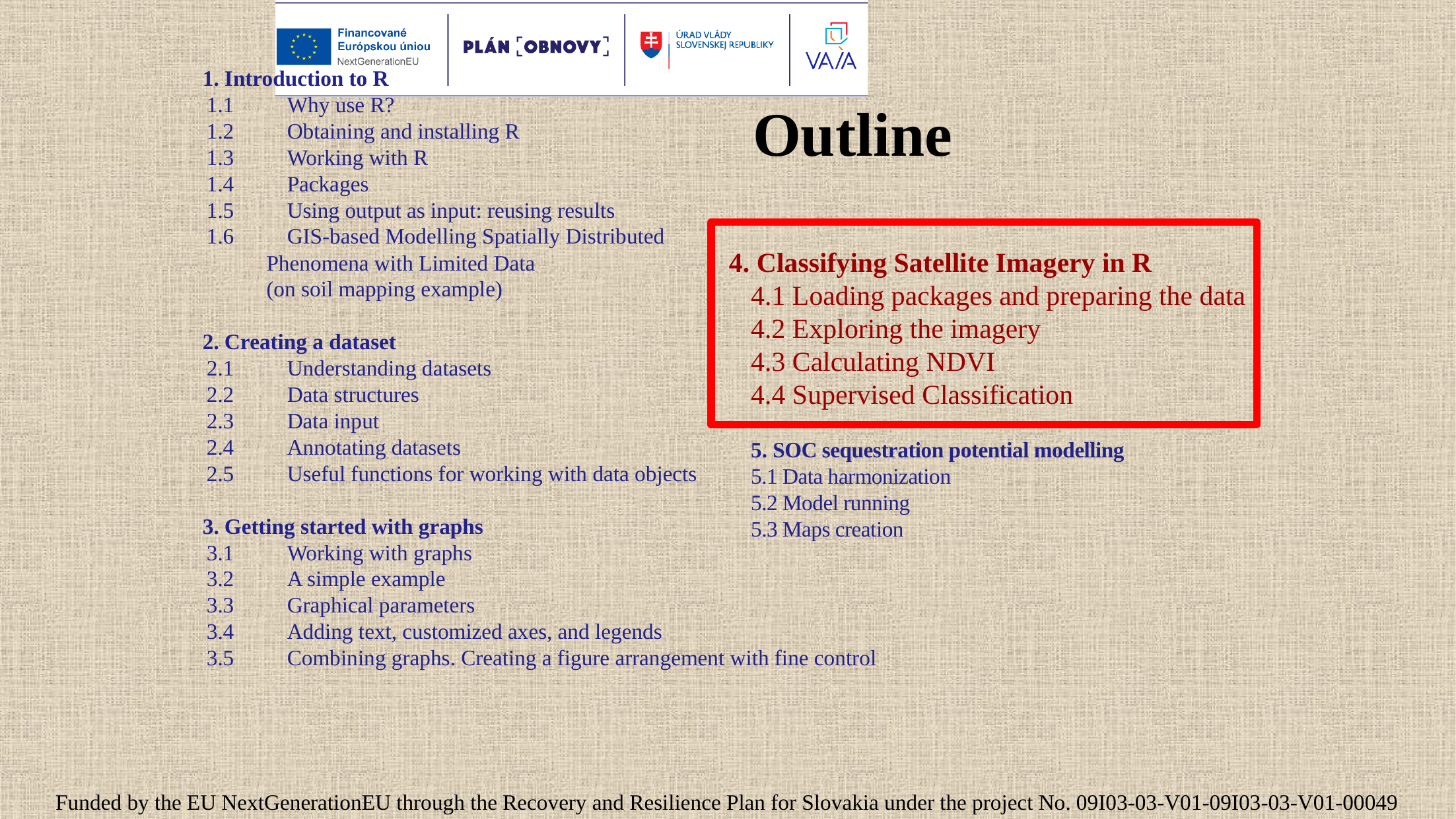

1. Introduction to R
1.1	Why use R?
1.2	Obtaining and installing R
1.3	Working with R
1.4	Packages
1.5	Using output as input: reusing results
1.6	GIS-based Modelling Spatially Distributed
           Phenomena with Limited Data
           (on soil mapping example)

2. Creating a dataset
2.1	Understanding datasets
2.2	Data structures
2.3	Data input
2.4	Annotating datasets
2.5	Useful functions for working with data objects

3. Getting started with graphs
3.1	Working with graphs
3.2	A simple example
3.3	Graphical parameters
3.4	Adding text, customized axes, and legends
3.5	Combining graphs. Creating a figure arrangement with fine control
Outline

4. Classifying Satellite Imagery in R
4.1 Loading packages and preparing the data
4.2 Exploring the imagery
4.3 Calculating NDVI
4.4 Supervised Classification

5. SOC sequestration potential modelling
5.1 Data harmonization
5.2 Model running
5.3 Maps creation